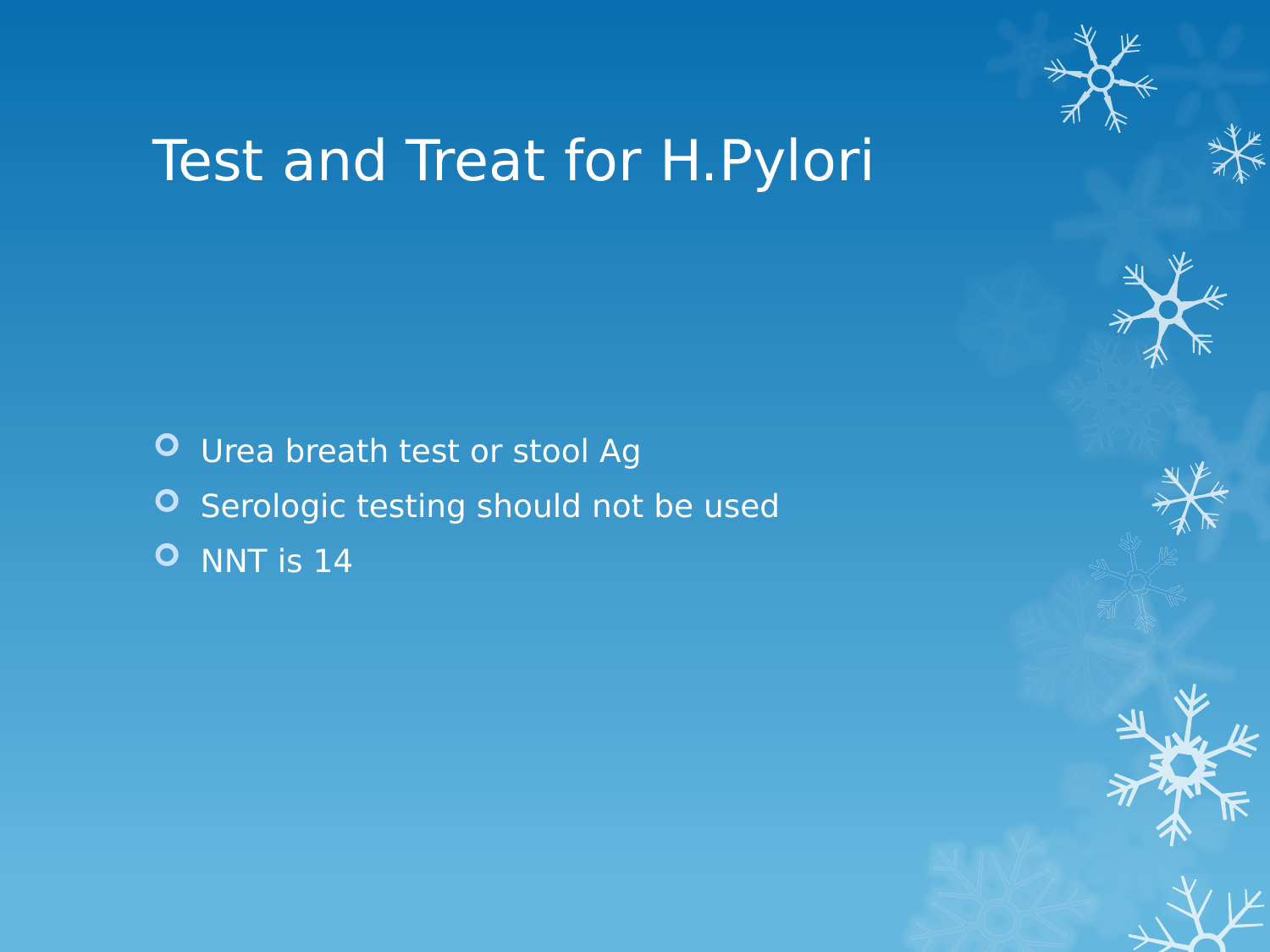

# Test and Treat for H.Pylori
Urea breath test or stool Ag
Serologic testing should not be used
NNT is 14